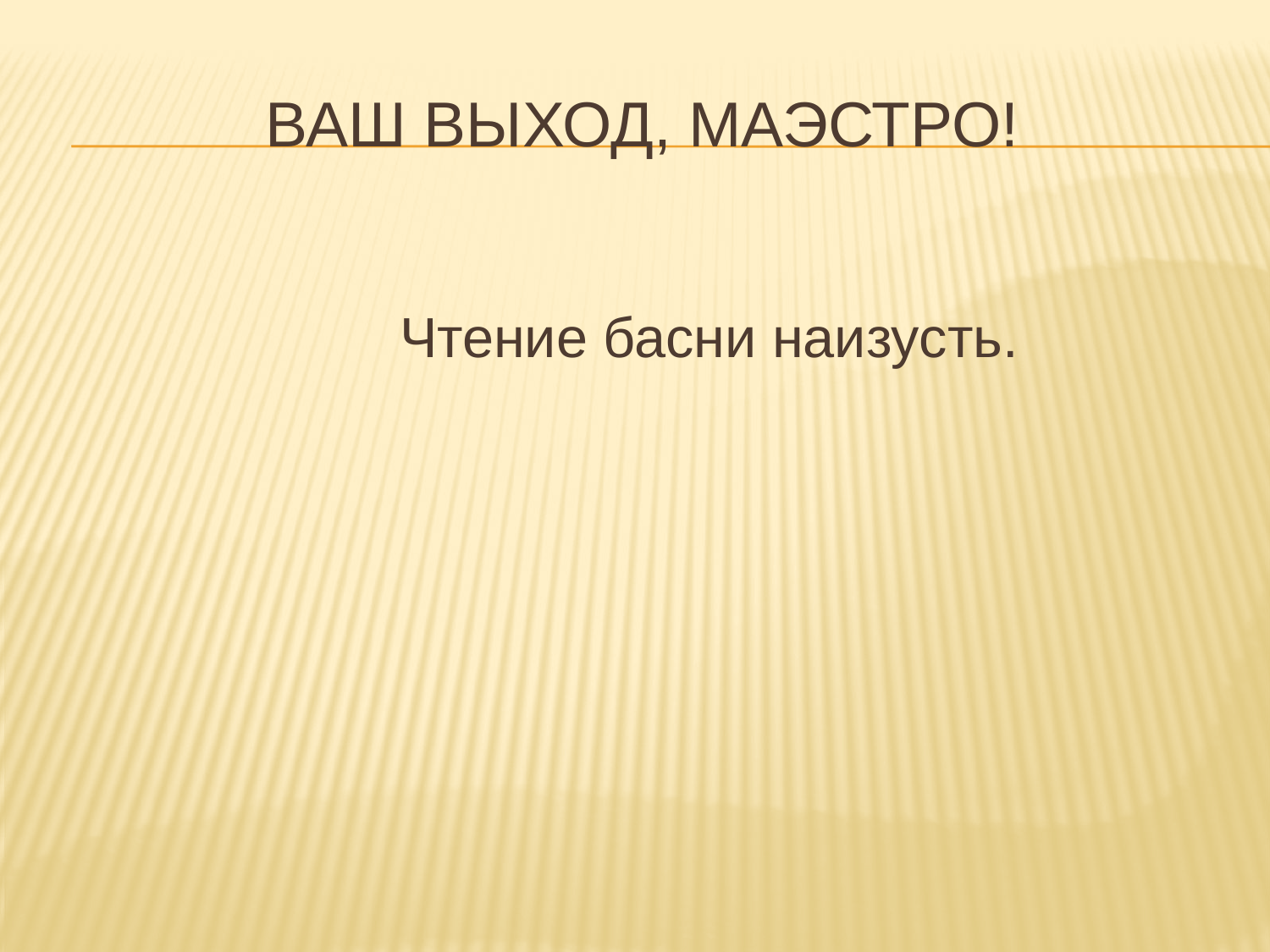

# Ваш выход, маэстро!

                      Чтение басни наизусть.